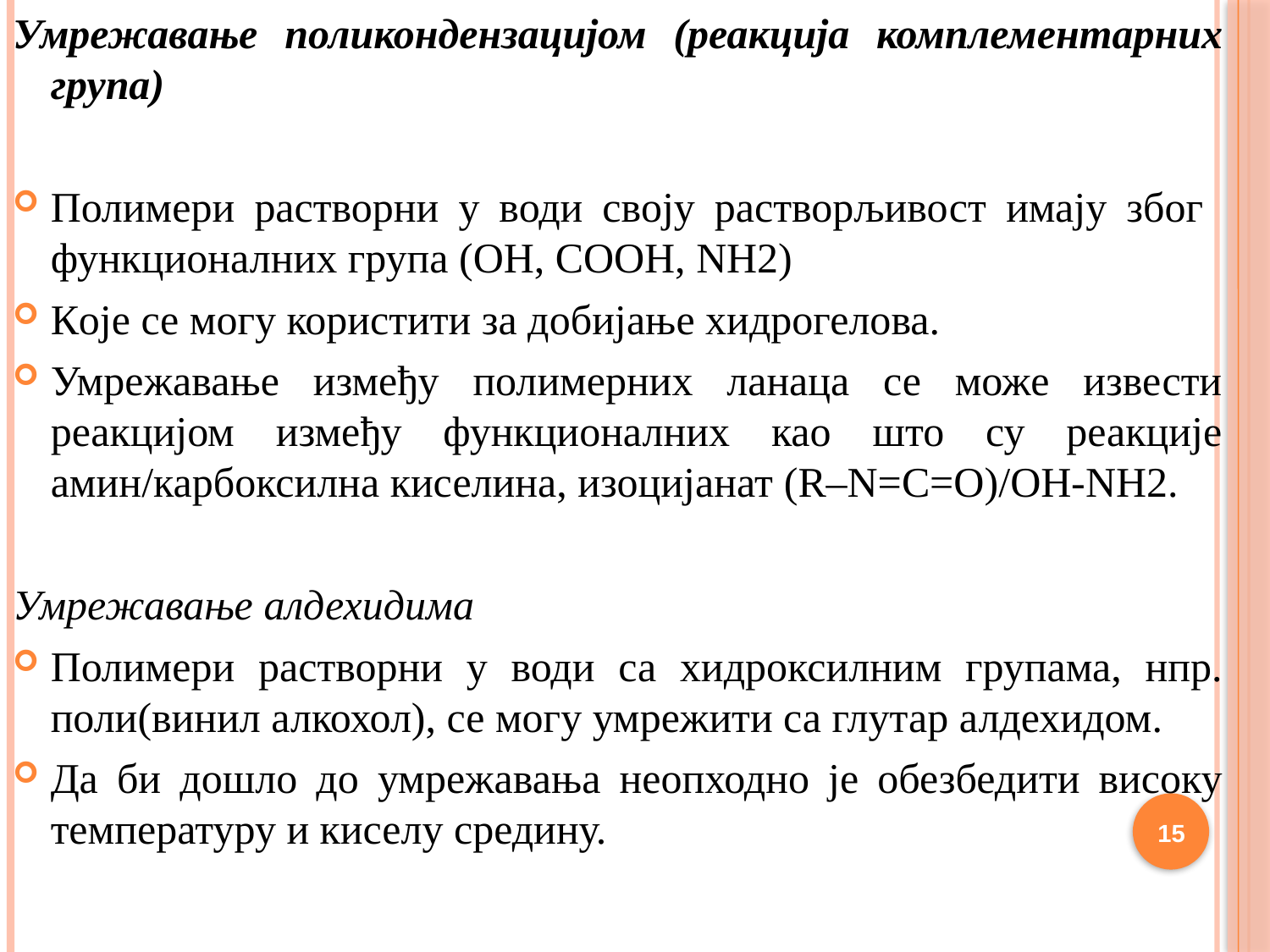

Умрежавање поликондензацијом (реакција комплементарних група)

Полимери растворни у води своју растворљивост имају због  функционалних група (ОH, CООH, NH2)
Које се могу користити за добијање хидрогелова.
Умрежавање између полимерних ланаца се може извести реакцијом између функционалних као што су реакције амин/карбоксилна киселина, изоцијанат (R–N=C=O)/ОH-NH2.

Умрежавање алдехидима
Полимери растворни у води са хидроксилним групама, нпр. поли(винил алкохол), се могу умрежити са глутар алдехидом.
Да би дошло до умрежавања неопходно је обезбедити високу температуру и киселу средину.
15